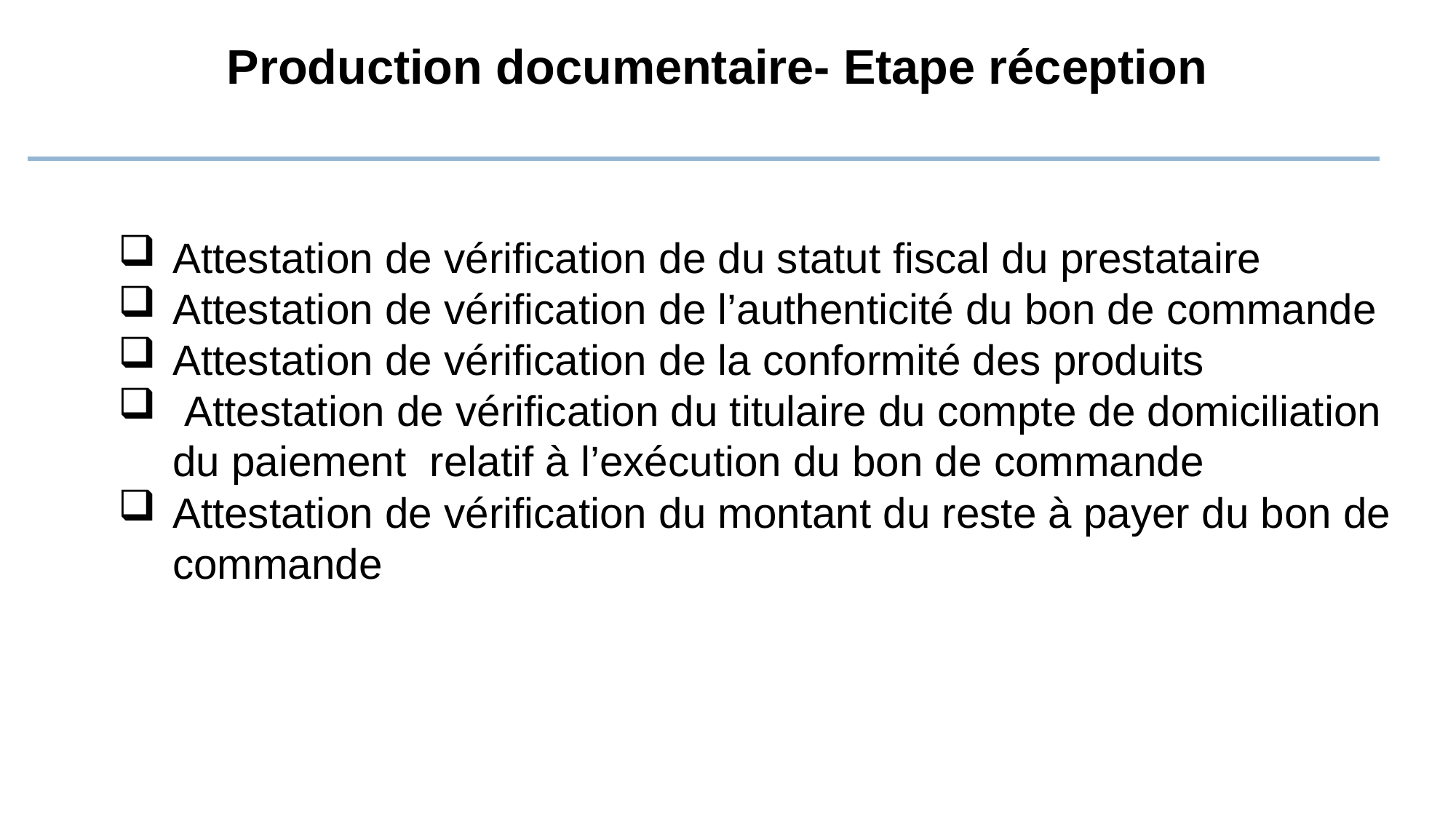

Production documentaire- Etape réception

Attestation de vérification de du statut fiscal du prestataire
Attestation de vérification de l’authenticité du bon de commande
Attestation de vérification de la conformité des produits
 Attestation de vérification du titulaire du compte de domiciliation du paiement  relatif à l’exécution du bon de commande
Attestation de vérification du montant du reste à payer du bon de commande